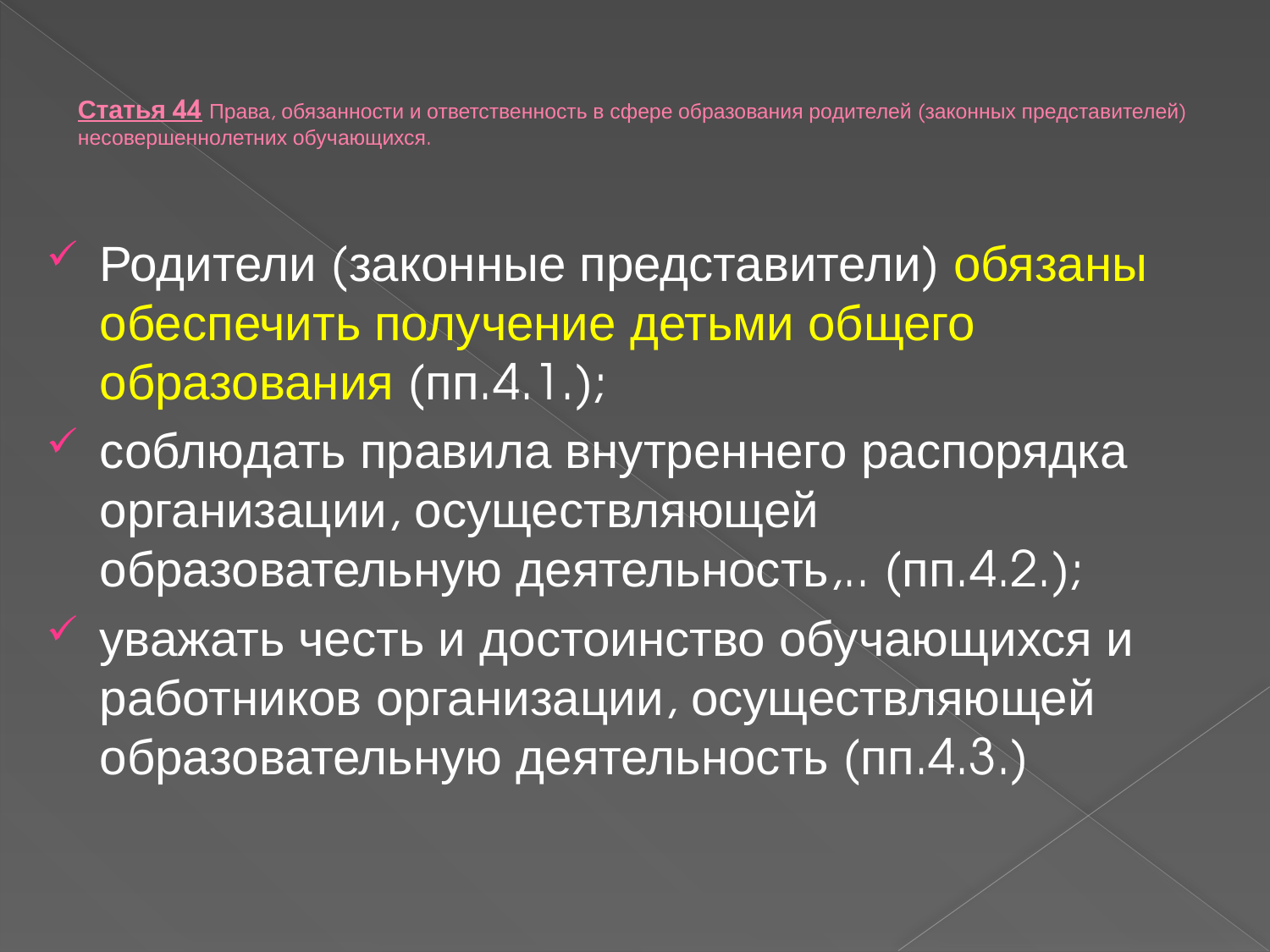

# Статья 44 Права, обязанности и ответственность в сфере образования родителей (законных представителей) несовершеннолетних обучающихся.
Родители (законные представители) обязаны обеспечить получение детьми общего образования (пп.4.1.);
соблюдать правила внутреннего распорядка организации, осуществляющей образовательную деятельность,.. (пп.4.2.);
уважать честь и достоинство обучающихся и работников организации, осуществляющей образовательную деятельность (пп.4.3.)